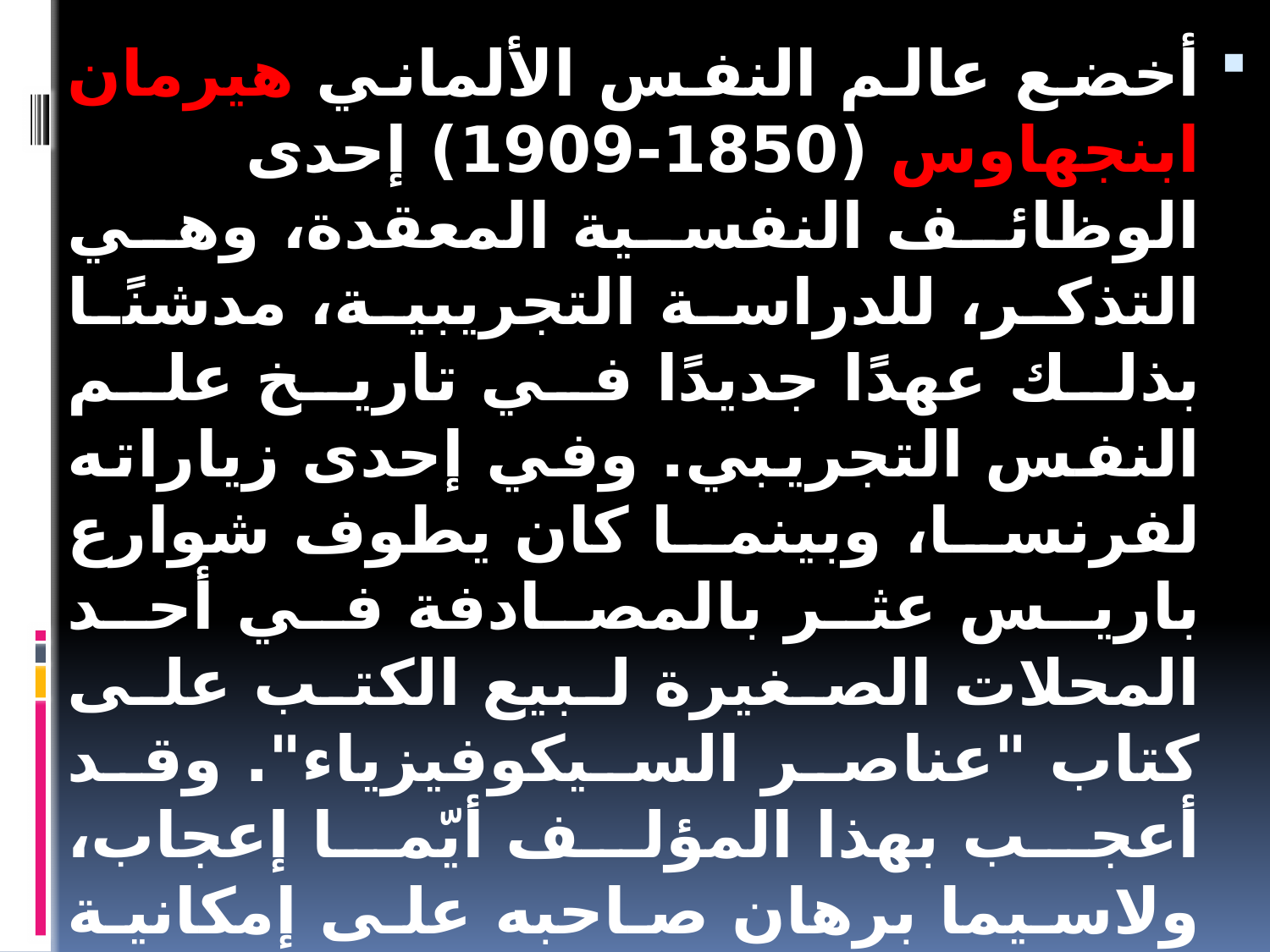

أخضع عالم النفس الألماني هيرمان ابنجهاوس (1850-1909) إحدى الوظائف النفسية المعقدة، وهي التذكر، للدراسة التجريبية، مدشنًا بذلك عهدًا جديدًا في تاريخ علم النفس التجريبي. وفي إحدى زياراته لفرنسا، وبينما كان يطوف شوارع باريس عثر بالمصادفة في أحد المحلات الصغيرة لبيع الكتب على كتاب "عناصر السيكوفيزياء". وقد أعجب بهذا المؤلف أيّما إعجاب، ولاسيما برهان صاحبه على إمكانية قياس الظاهرة النفسية (الحس) قياسًا كميًا. وقرر المضي في هذا المنهج، فوقع اختياره على موضوع التذكر.